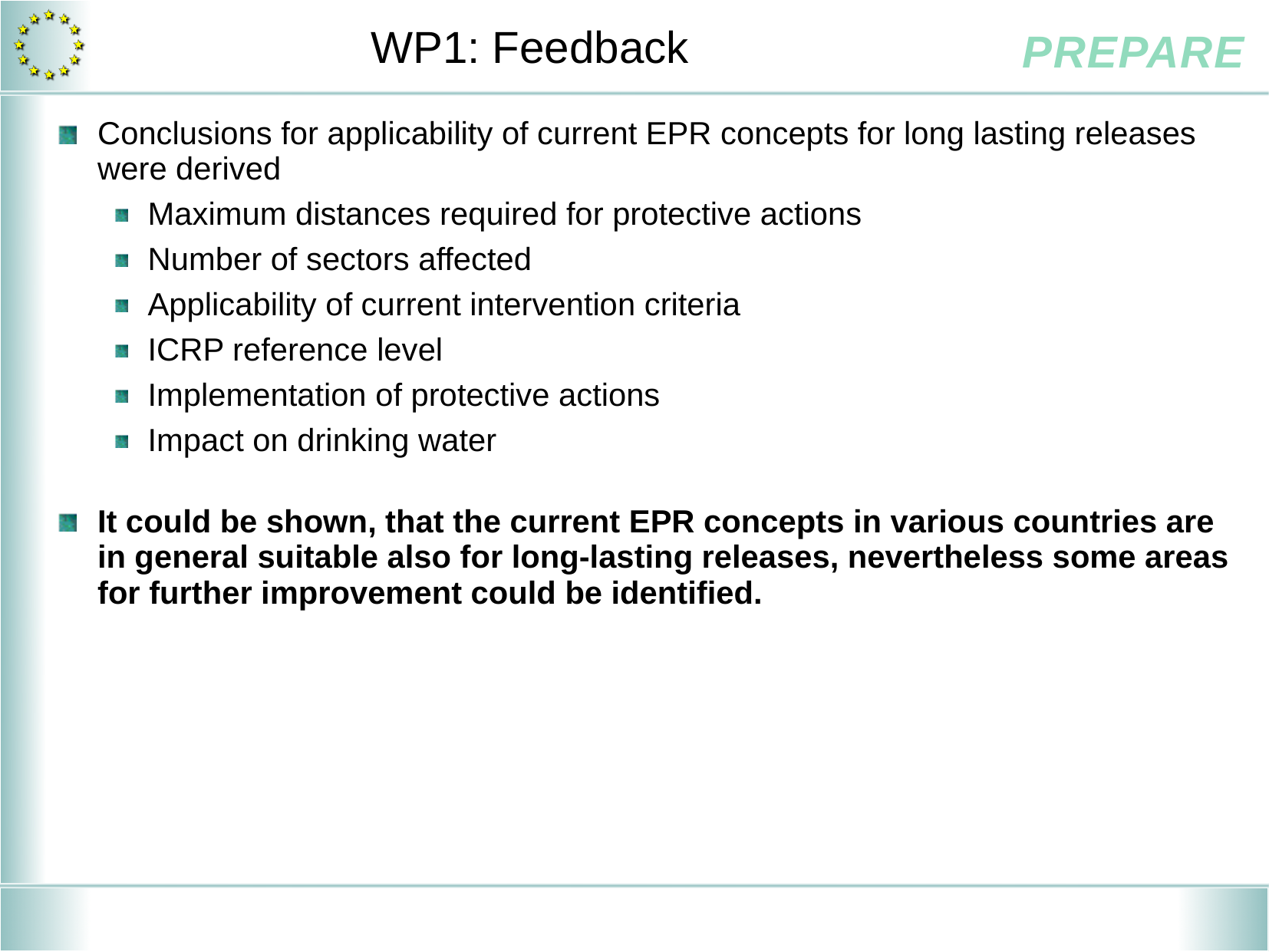

# WP1: Feedback
Conclusions for applicability of current EPR concepts for long lasting releases were derived
Maximum distances required for protective actions
Number of sectors affected
Applicability of current intervention criteria
ICRP reference level
Implementation of protective actions
Impact on drinking water
It could be shown, that the current EPR concepts in various countries are in general suitable also for long-lasting releases, nevertheless some areas for further improvement could be identified.